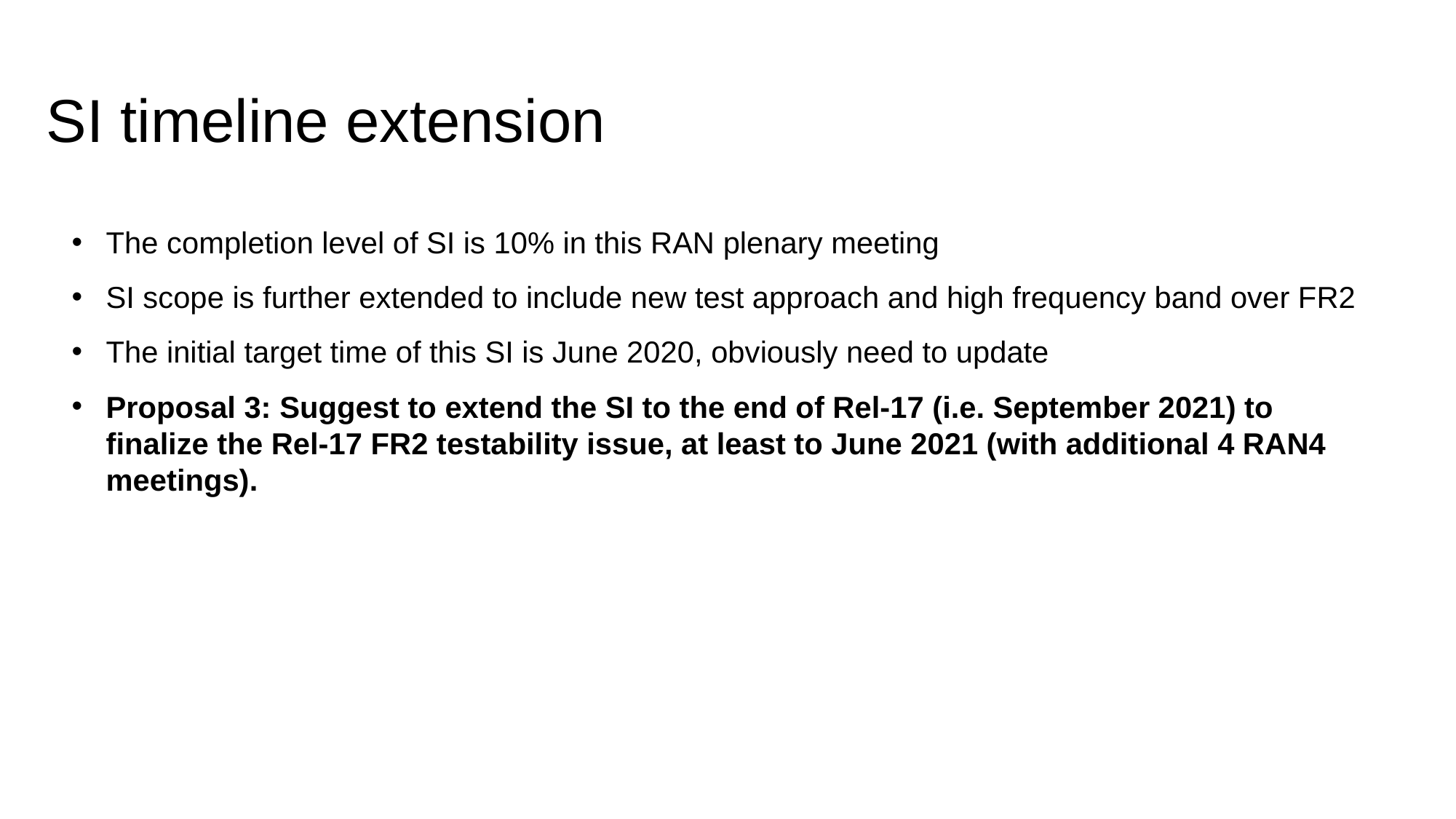

# SI timeline extension
The completion level of SI is 10% in this RAN plenary meeting
SI scope is further extended to include new test approach and high frequency band over FR2
The initial target time of this SI is June 2020, obviously need to update
Proposal 3: Suggest to extend the SI to the end of Rel-17 (i.e. September 2021) to finalize the Rel-17 FR2 testability issue, at least to June 2021 (with additional 4 RAN4 meetings).